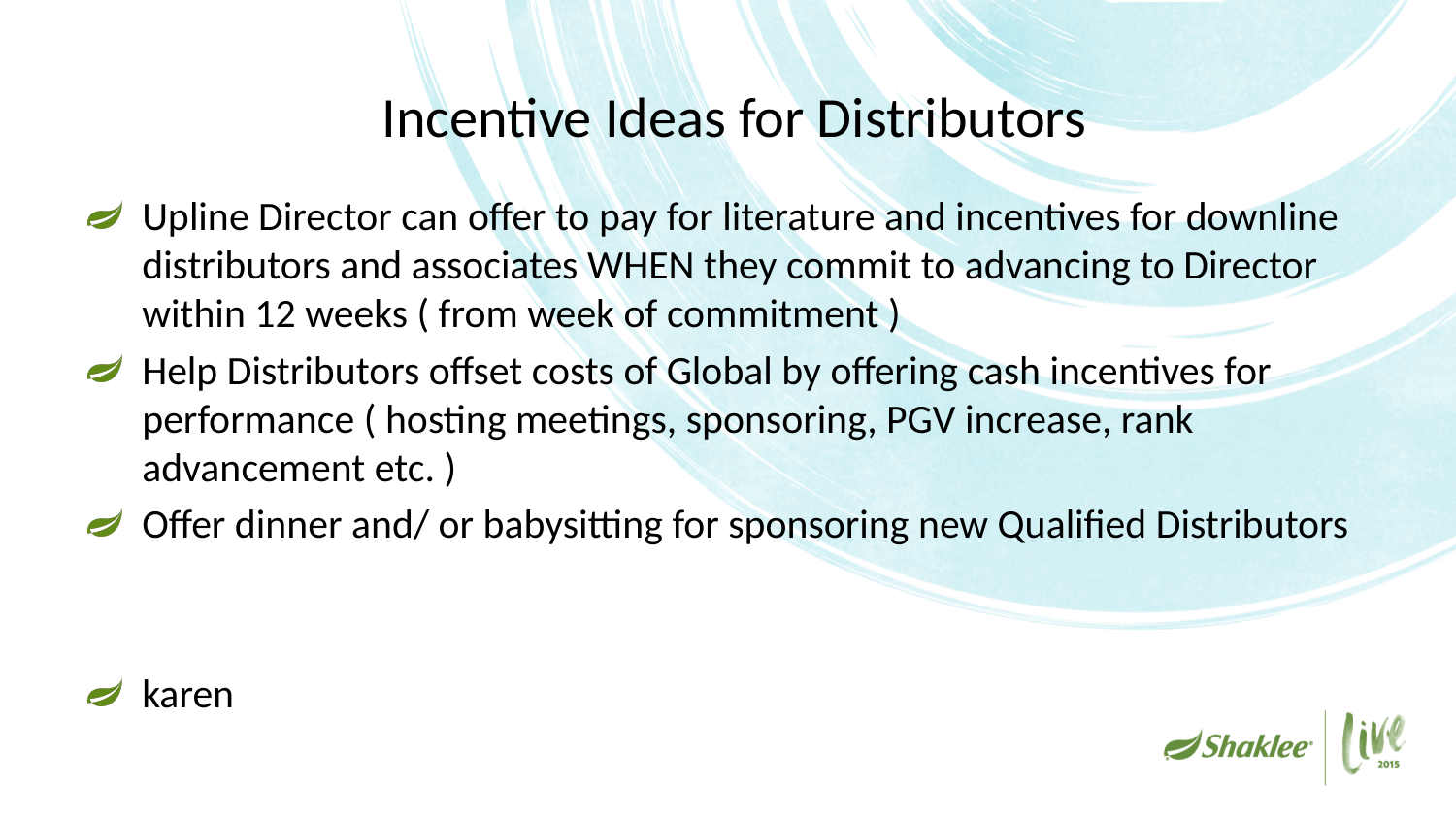

# Incentive Ideas for Distributors
Upline Director can offer to pay for literature and incentives for downline distributors and associates WHEN they commit to advancing to Director within 12 weeks ( from week of commitment )
Help Distributors offset costs of Global by offering cash incentives for performance ( hosting meetings, sponsoring, PGV increase, rank advancement etc. )
Offer dinner and/ or babysitting for sponsoring new Qualified Distributors

karen